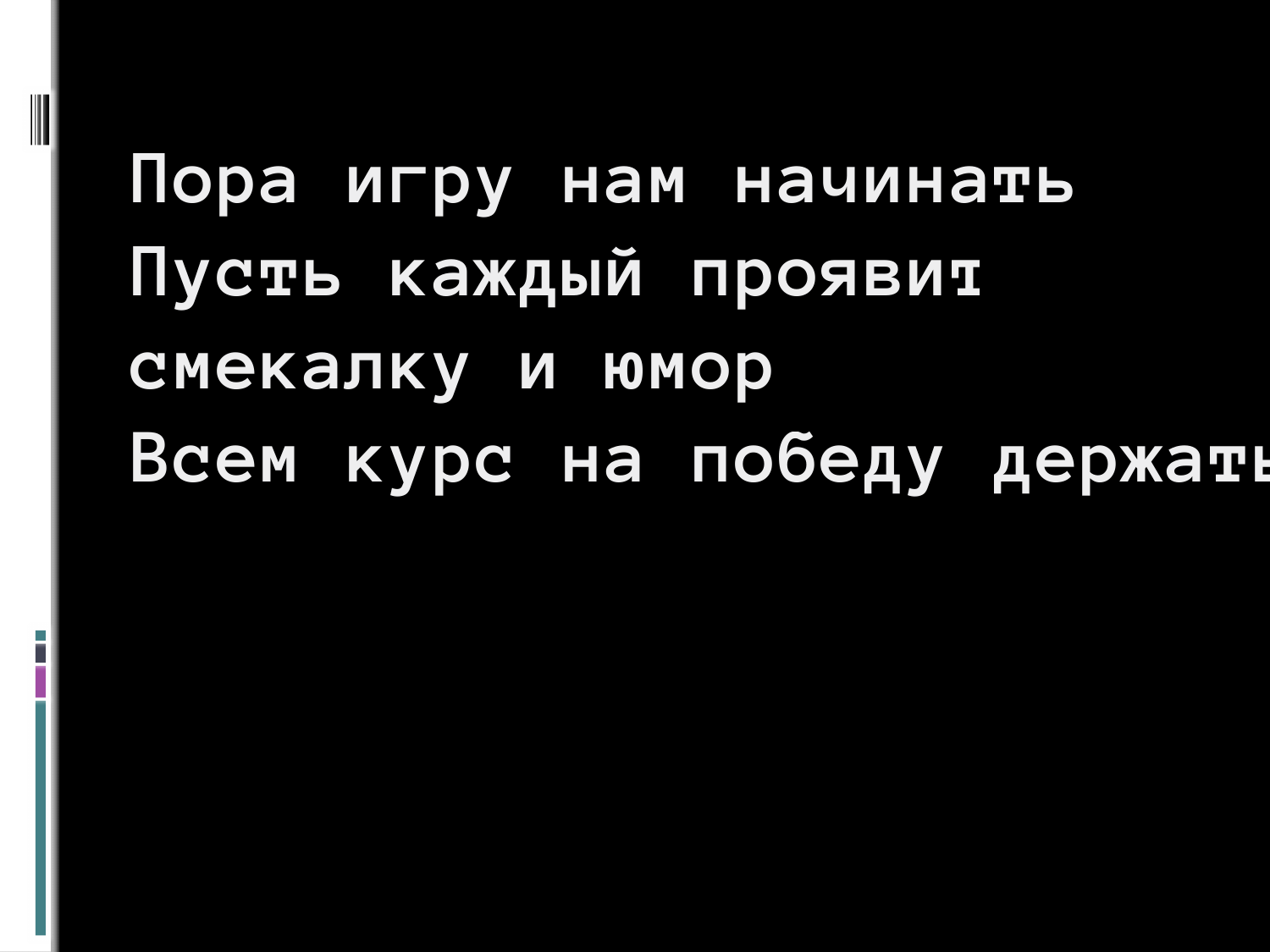

# Пора игру нам начинать. Пусть каждый проявит смекалку и юмор. Всем курс на победу держать!